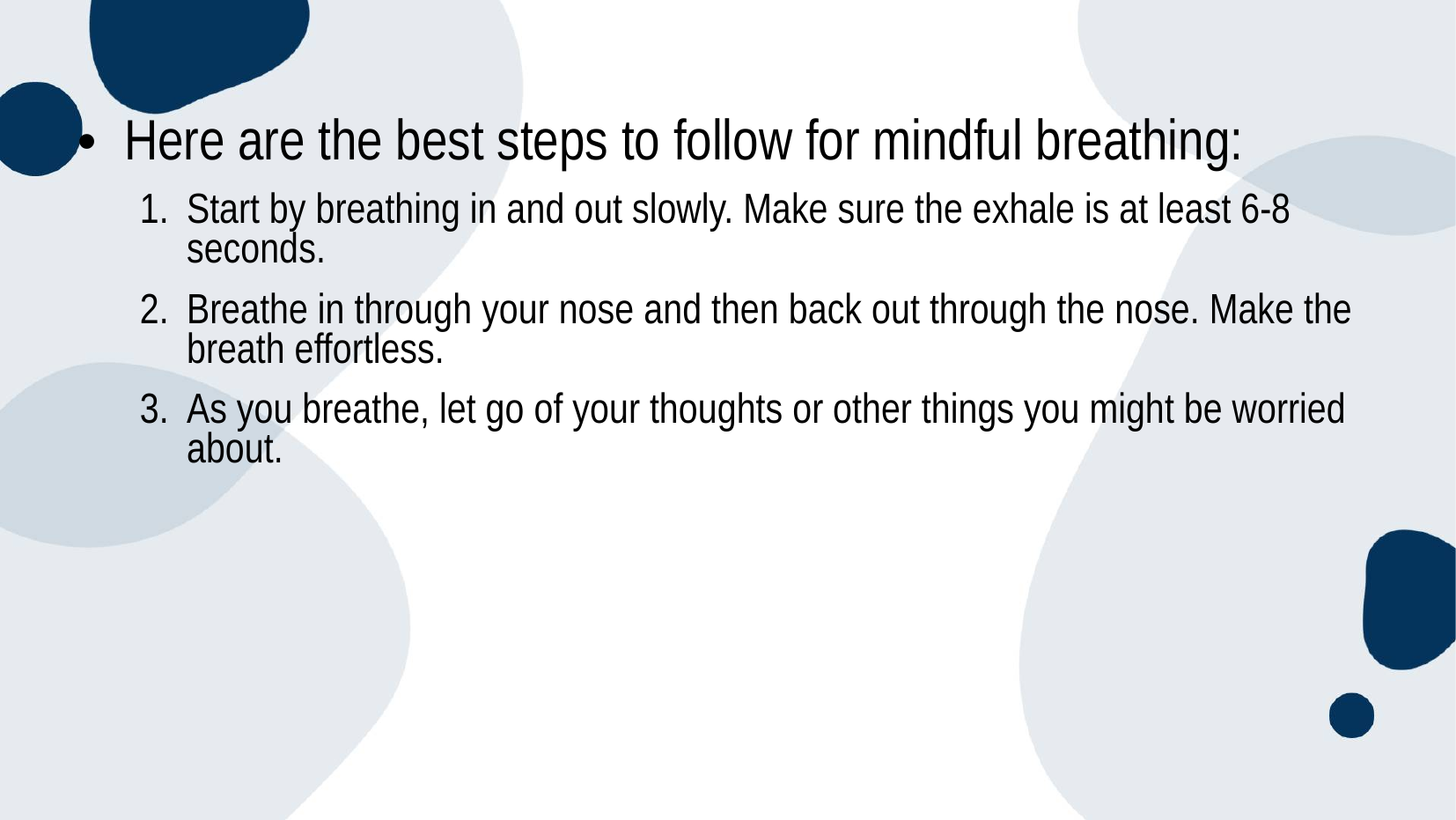

Here are the best steps to follow for mindful breathing:
Start by breathing in and out slowly. Make sure the exhale is at least 6-8 seconds.
Breathe in through your nose and then back out through the nose. Make the breath effortless.
As you breathe, let go of your thoughts or other things you might be worried about.